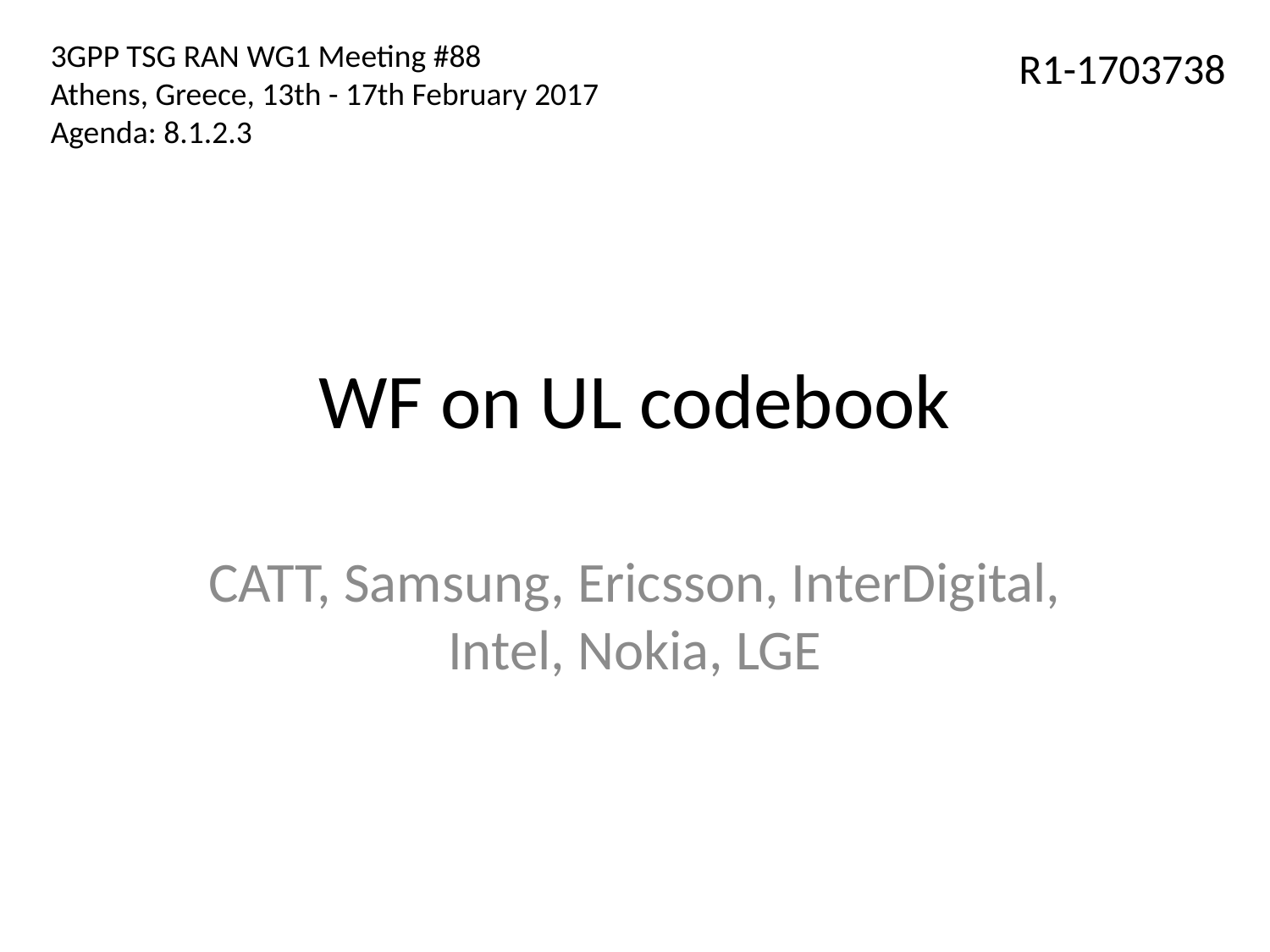

3GPP TSG RAN WG1 Meeting #88
Athens, Greece, 13th - 17th February 2017
Agenda: 8.1.2.3
R1-1703738
# WF on UL codebook
CATT, Samsung, Ericsson, InterDigital, Intel, Nokia, LGE